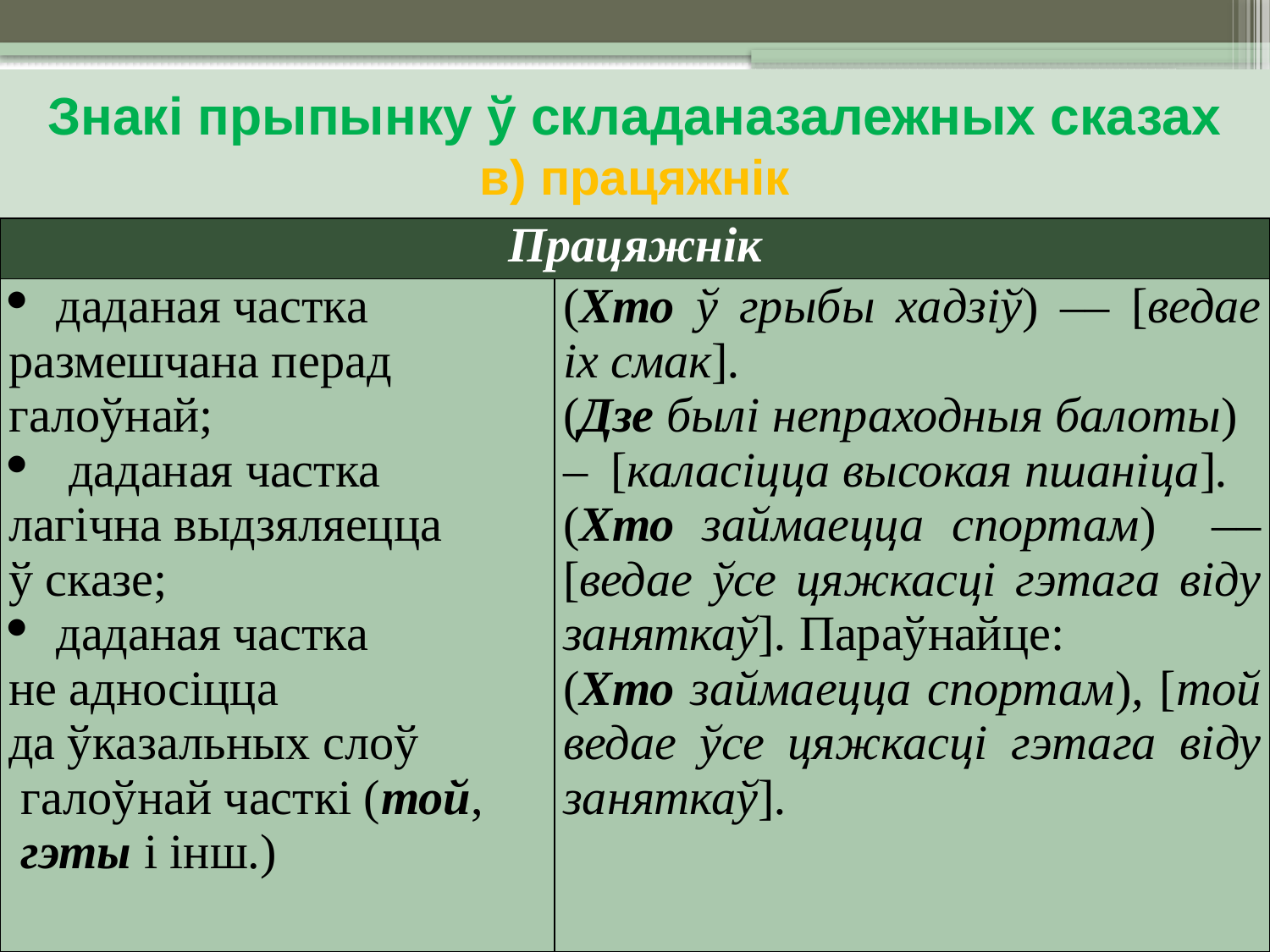

# Знакі прыпынку ў складаназалежных сказах в) працяжнік
| Працяжнік |  |
| --- | --- |
| даданая частка размешчана перад галоўнай; даданая частка лагічна выдзяляецца ў сказе; даданая частка не адносіцца да ўказальных слоў галоўнай часткі (той, гэты і інш.) | (Хто ў грыбы хадзіў) –– [ведае іх смак]. (Дзе былі непраходныя балоты) [каласіцца высокая пшаніца]. (Хто займаецца спортам) –– [ведае ўсе цяжкасці гэтага віду заняткаў]. Параўнайце: (Хто займаецца спортам), [той ведае ўсе цяжкасці гэтага віду заняткаў]. |